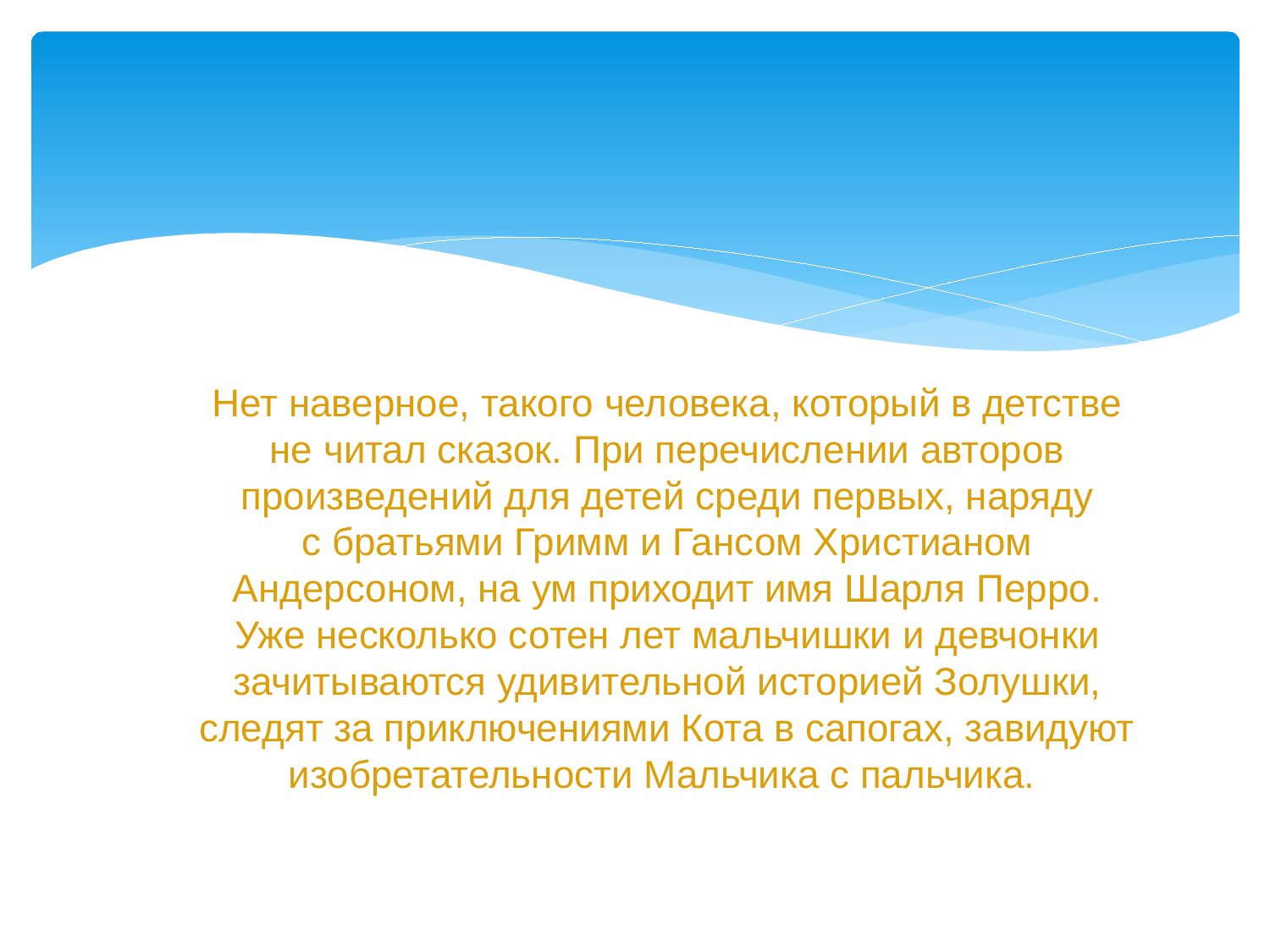

#
Нет наверное, такого человека, который в детстве не читал сказок. При перечислении авторов произведений для детей среди первых, наряду с братьями Гримм и Гансом Христианом Андерсоном, на ум приходит имя Шарля Перро. Уже несколько сотен лет мальчишки и девчонки зачитываются удивительной историей Золушки, следят за приключениями Кота в сапогах, завидуют изобретательности Мальчика с пальчика.